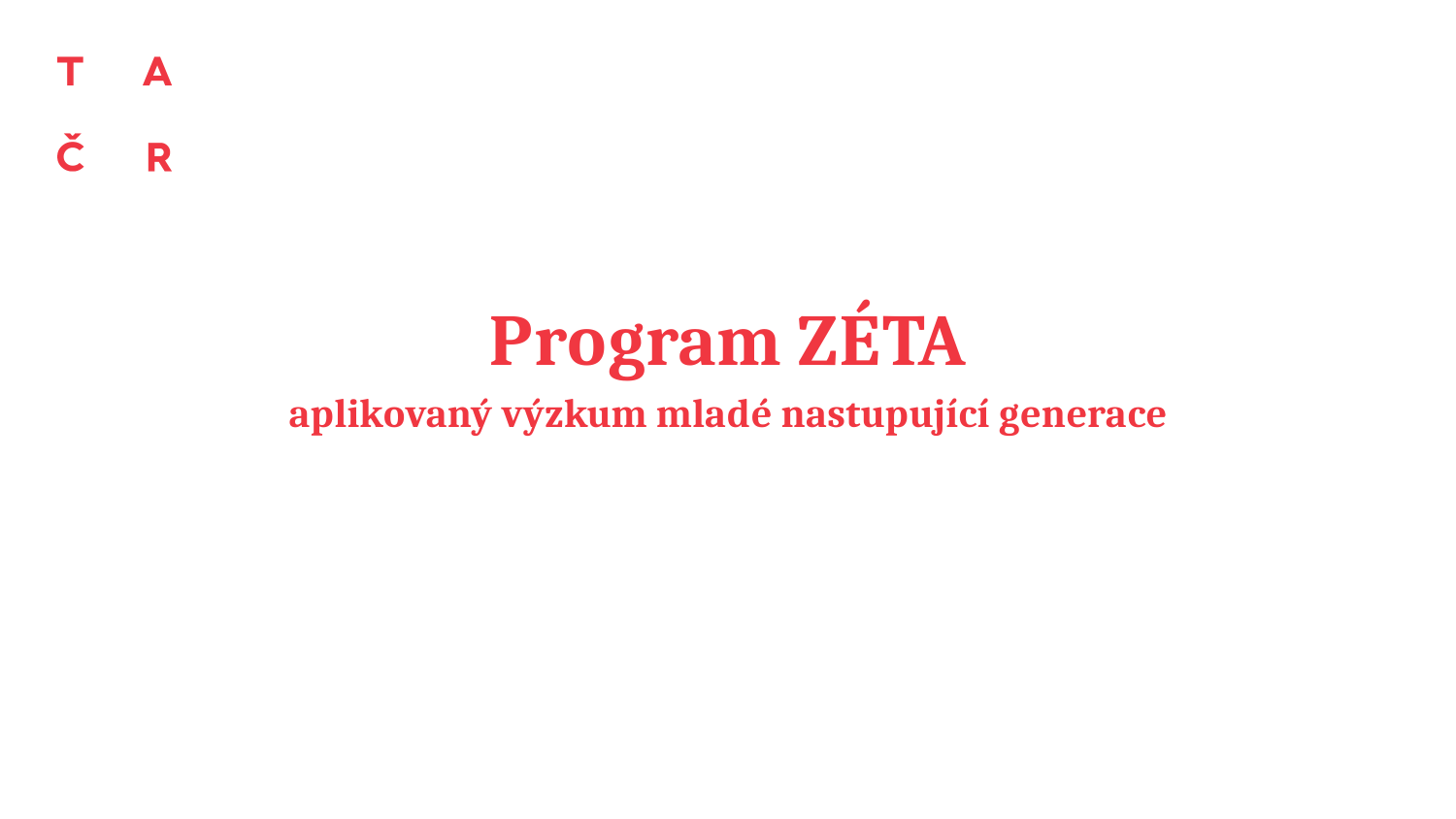

# Program ZÉTA aplikovaný výzkum mladé nastupující generace